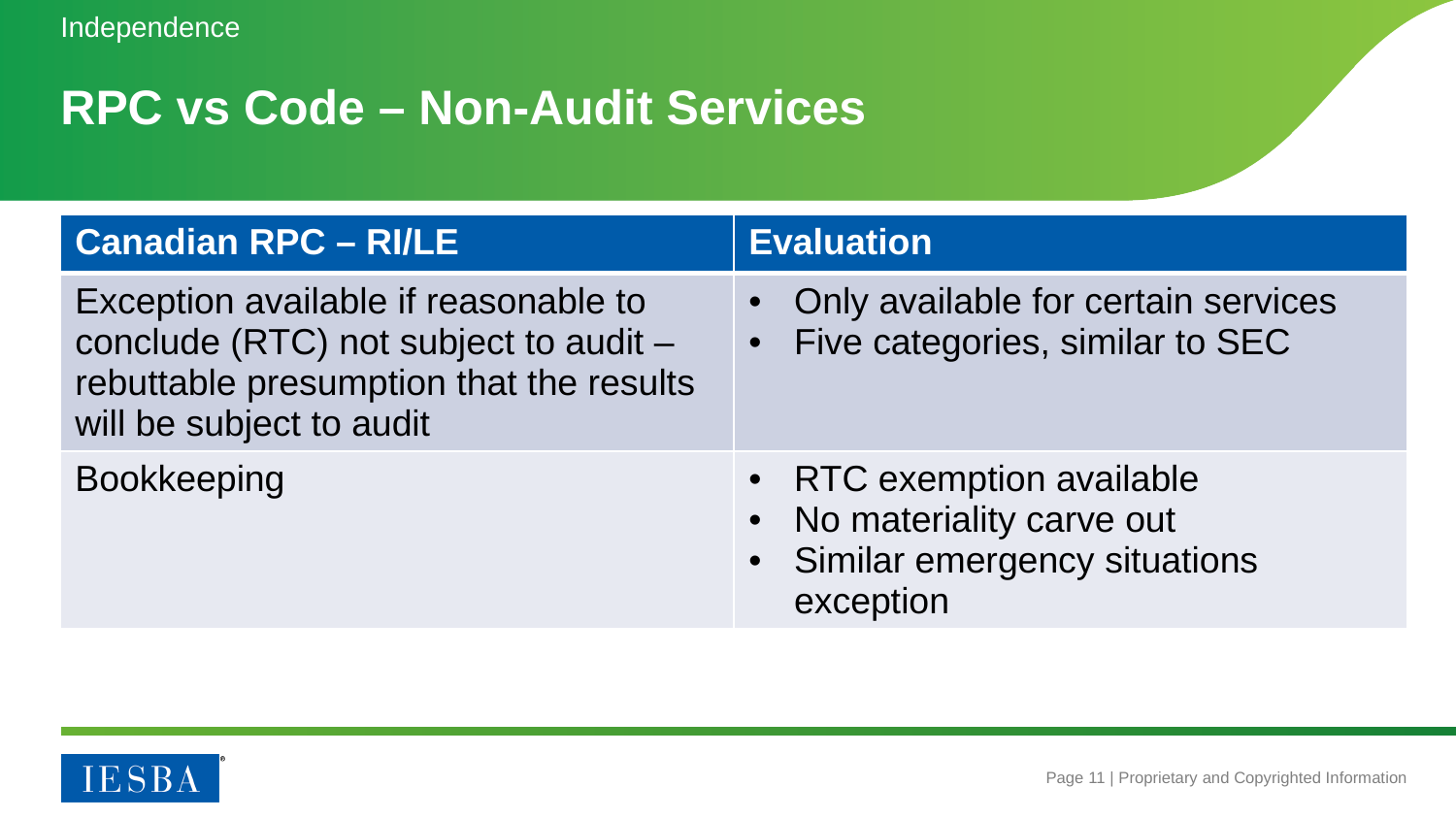

Independence
# RPC vs Code – Non-Audit Services
| Canadian RPC – RI/LE | Evaluation |
| --- | --- |
| Exception available if reasonable to conclude (RTC) not subject to audit – rebuttable presumption that the results will be subject to audit | Only available for certain services Five categories, similar to SEC |
| Bookkeeping | RTC exemption available No materiality carve out Similar emergency situations exception |